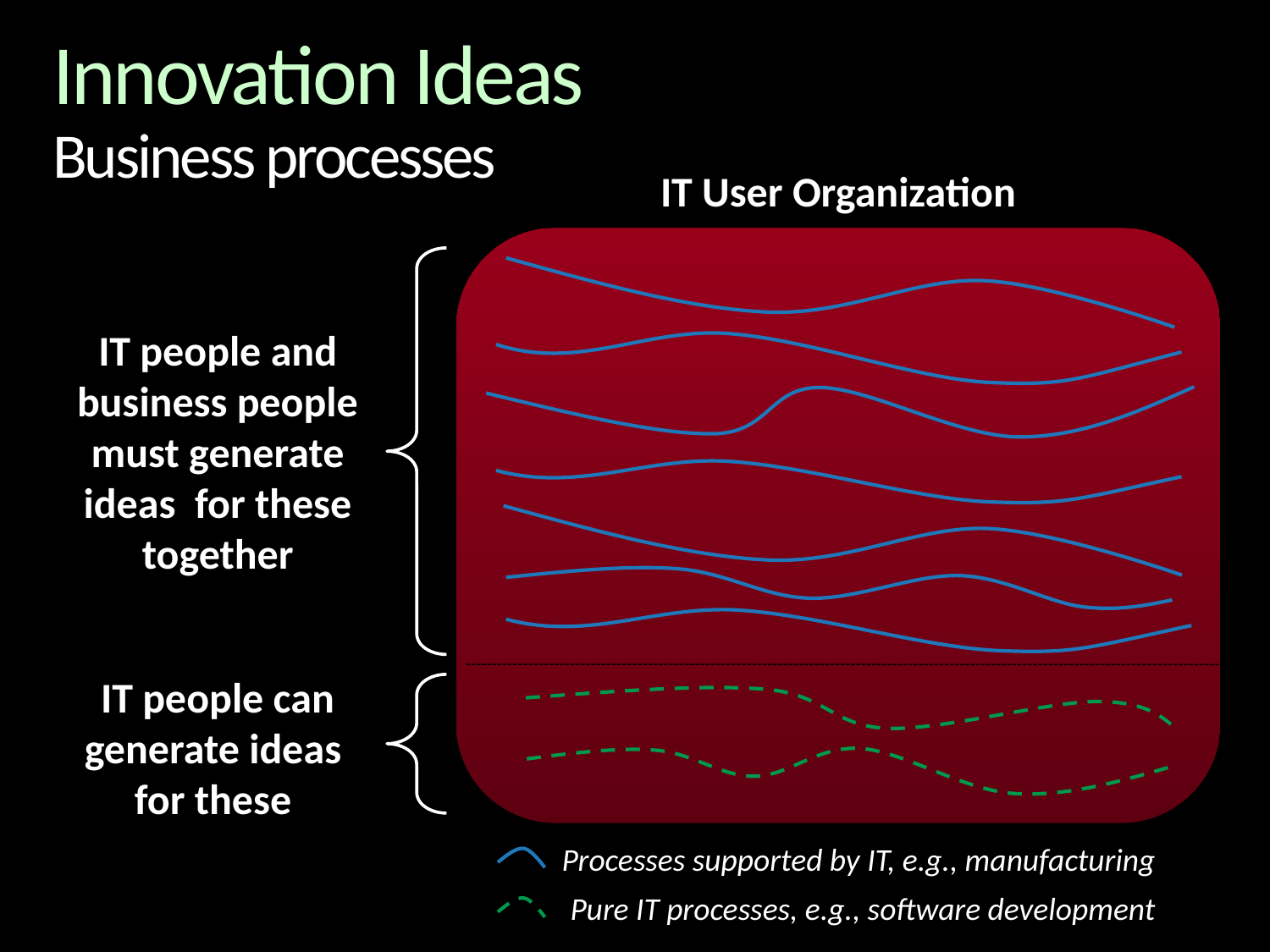

# Innovation Ideas Business processes
IT User Organization

Processes supported by IT, e.g., manufacturing

IT people and business people must generate ideas  for these together
IT people can generate ideas  for these

Pure IT processes, e.g., software development